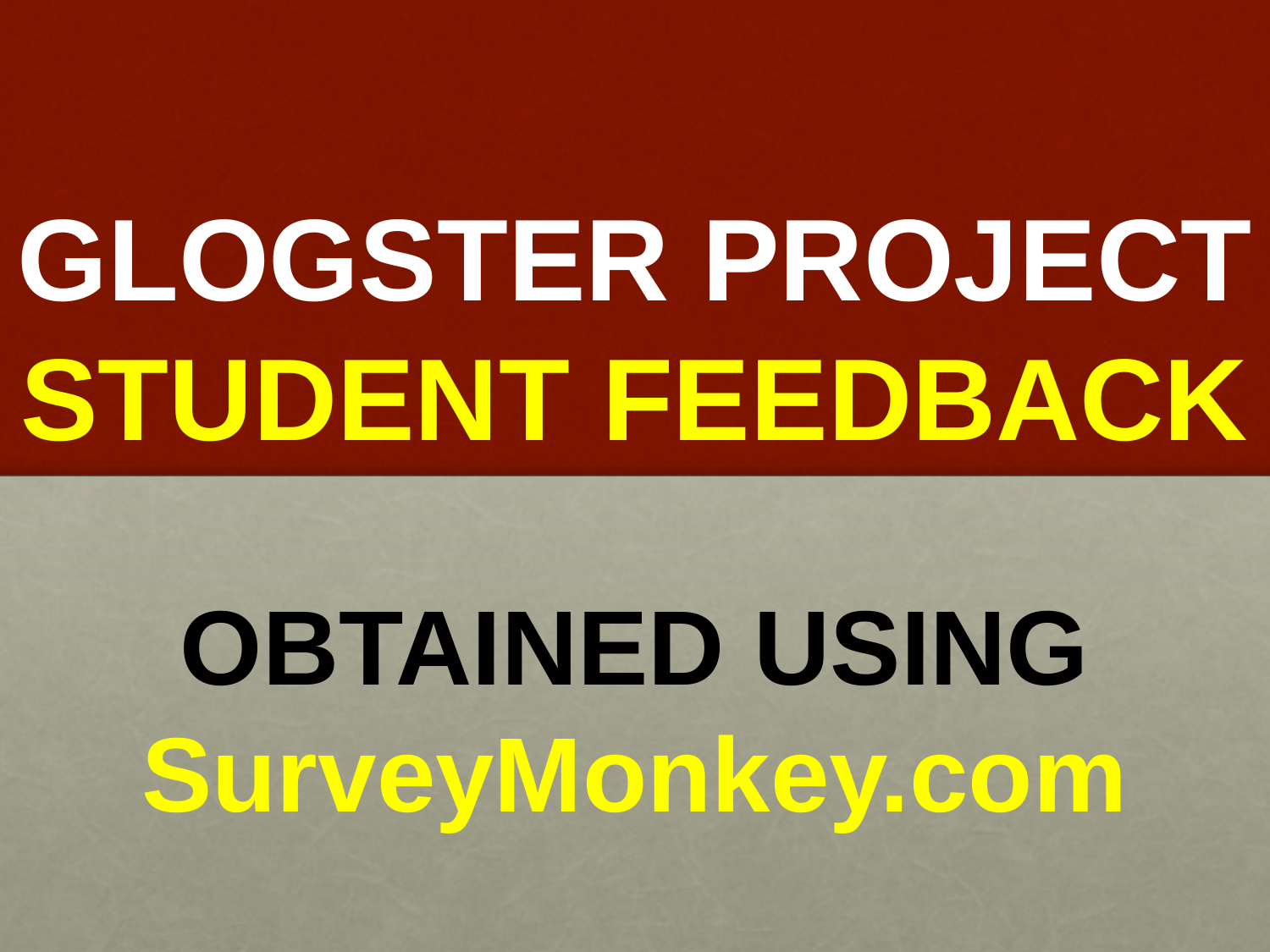

# GLOGSTER PROJECT STUDENT FEEDBACK
OBTAINED USING SurveyMonkey.com